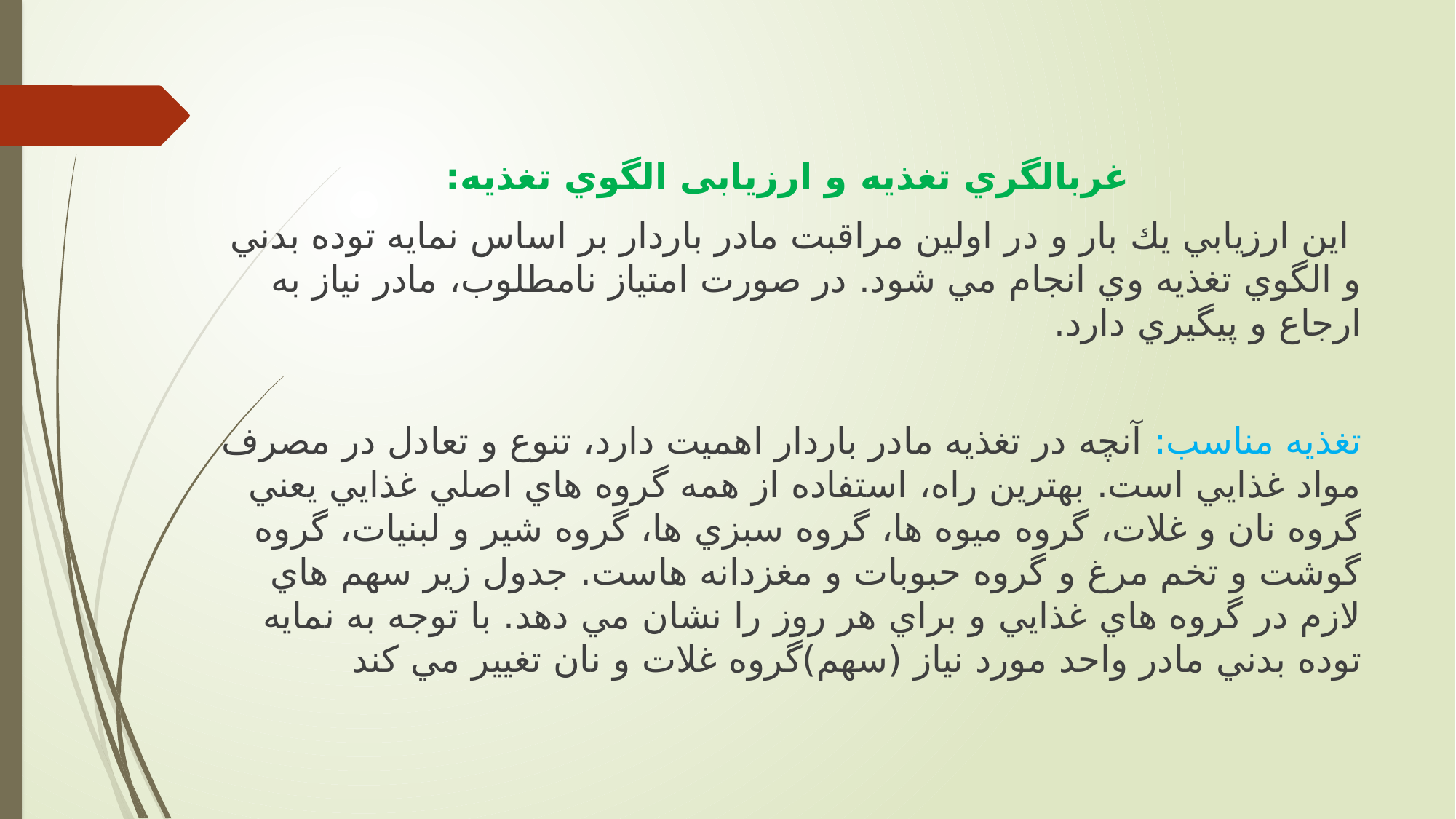

غربالگري تغذيه و ارزيابی الگوي تغذيه:
 اين ارزيابي يك بار و در اولین مراقبت مادر باردار بر اساس نمايه توده بدني و الگوي تغذيه وي انجام مي شود. در صورت امتیاز نامطلوب، مادر نیاز به ارجاع و پیگیري دارد.

تغذيه مناسب: آنچه در تغذيه مادر باردار اهمیت دارد، تنوع و تعادل در مصرف مواد غذايي است. بهترين راه، استفاده از همه گروه هاي اصلي غذايي يعني گروه نان و غلات، گروه میوه ها، گروه سبزي ها، گروه شیر و لبنیات، گروه گوشت و تخم مرغ و گروه حبوبات و مغزدانه هاست. جدول زير سهم هاي لازم در گروه هاي غذايي و براي هر روز را نشان مي دهد. با توجه به نمايه توده بدني مادر واحد مورد نیاز (سهم)گروه غلات و نان تغییر مي کند